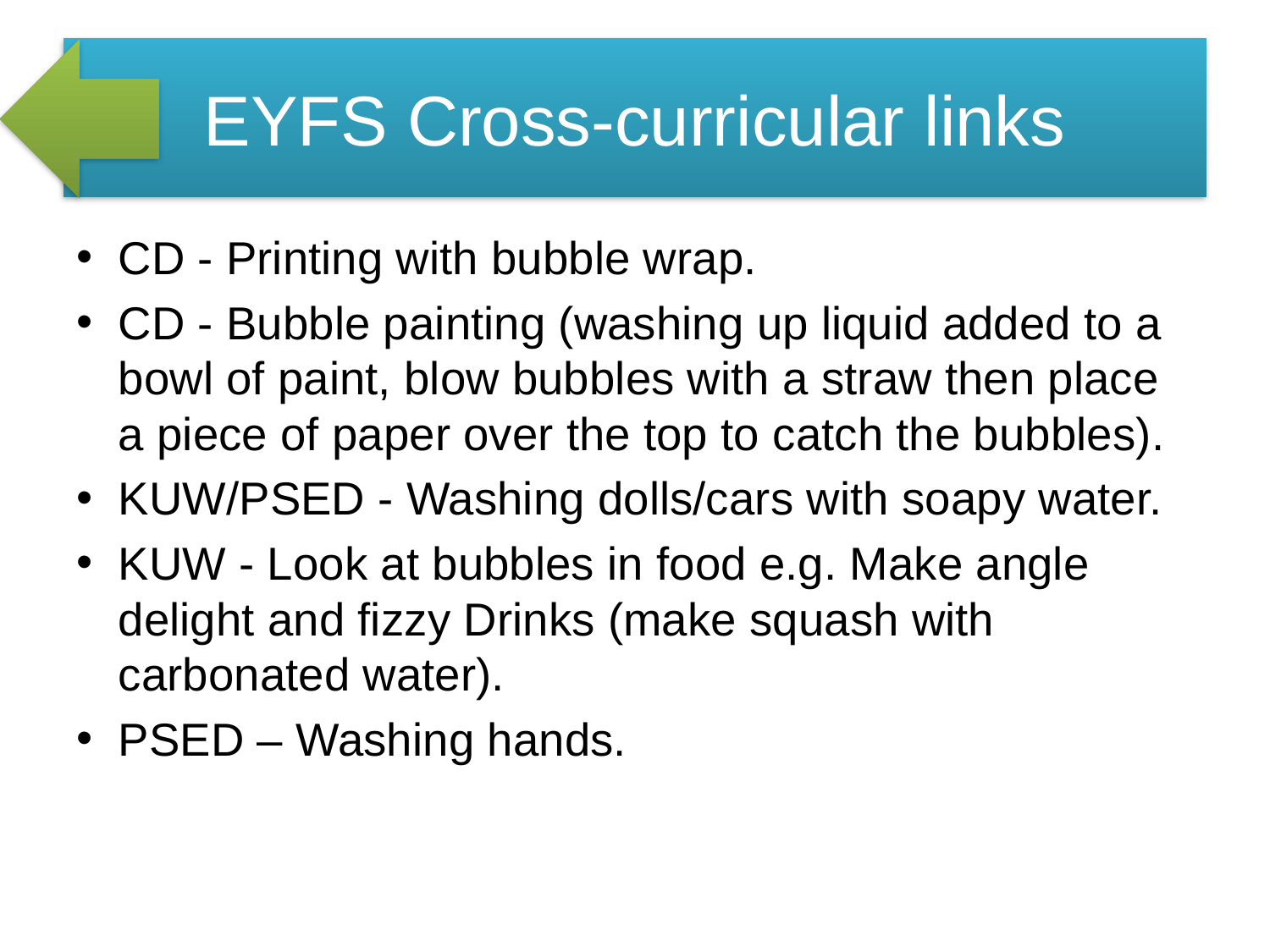

# EYFS Cross-curricular links

CD - Printing with bubble wrap.
CD - Bubble painting (washing up liquid added to a bowl of paint, blow bubbles with a straw then place a piece of paper over the top to catch the bubbles).
KUW/PSED - Washing dolls/cars with soapy water.
KUW - Look at bubbles in food e.g. Make angle delight and fizzy Drinks (make squash with carbonated water).
PSED – Washing hands.